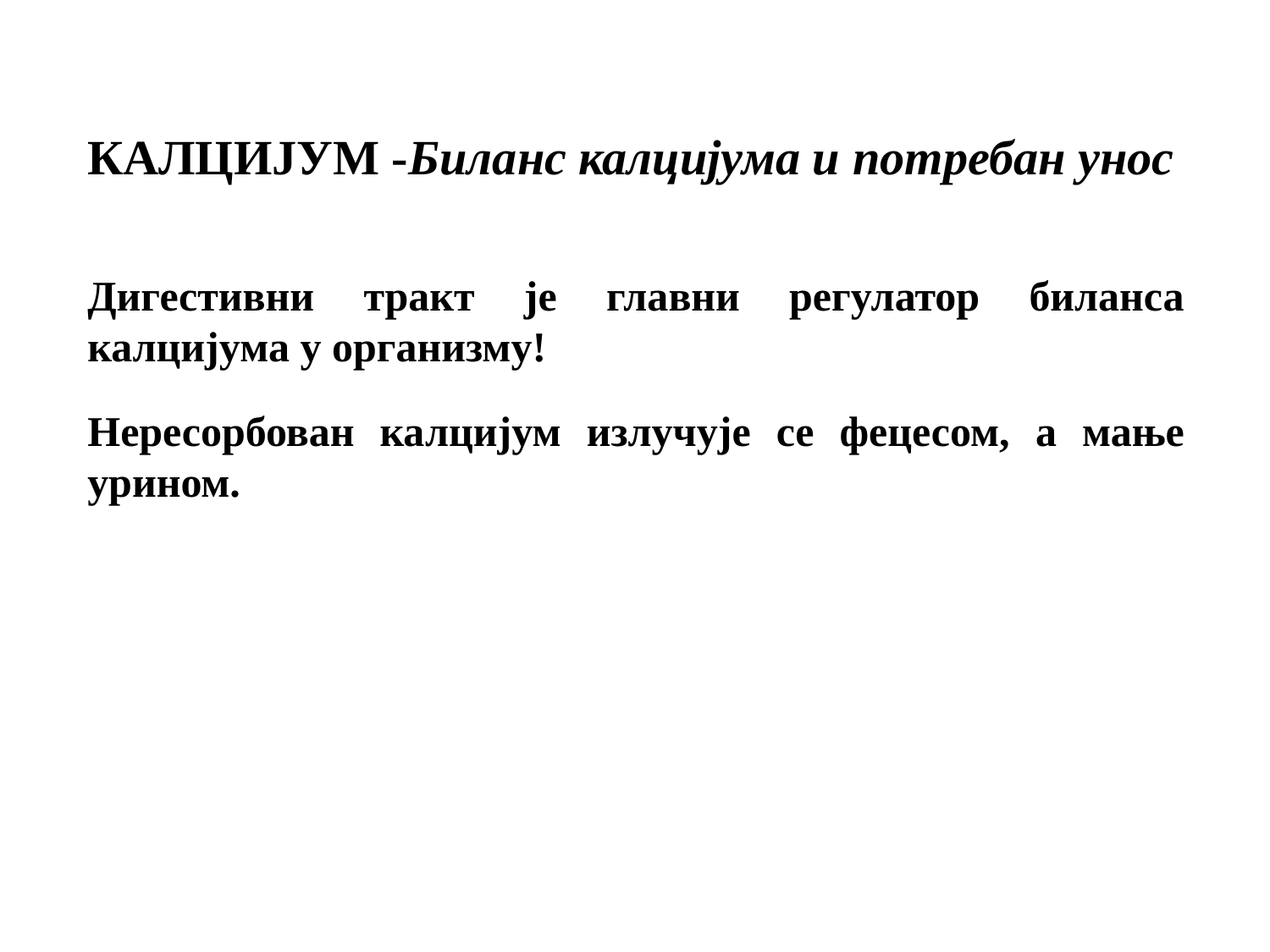

КАЛЦИЈУМ -Биланс калцијума и потребан унос

Дигестивни тракт је главни регулатор биланса калцијума у организму!

Нересорбован калцијум излучује се фецесом, а мање урином.